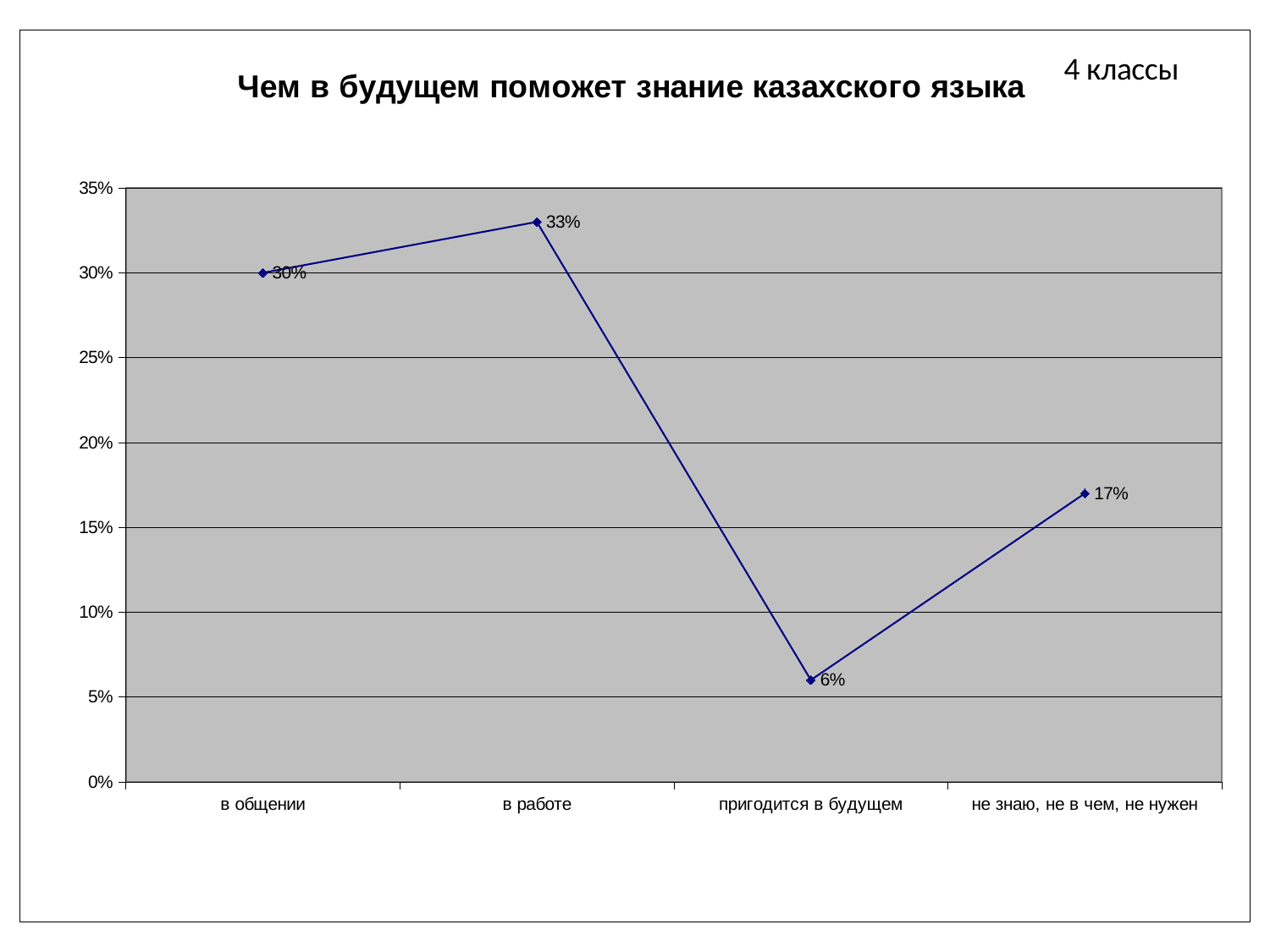

### Chart: Чем в будущем поможет знание казахского языка

| Category |  |
|---|---|
| в общении | 0.3 |
| в работе | 0.33 |
| пригодится в будущем | 0.06 |
| не знаю, не в чем, не нужен | 0.17 |